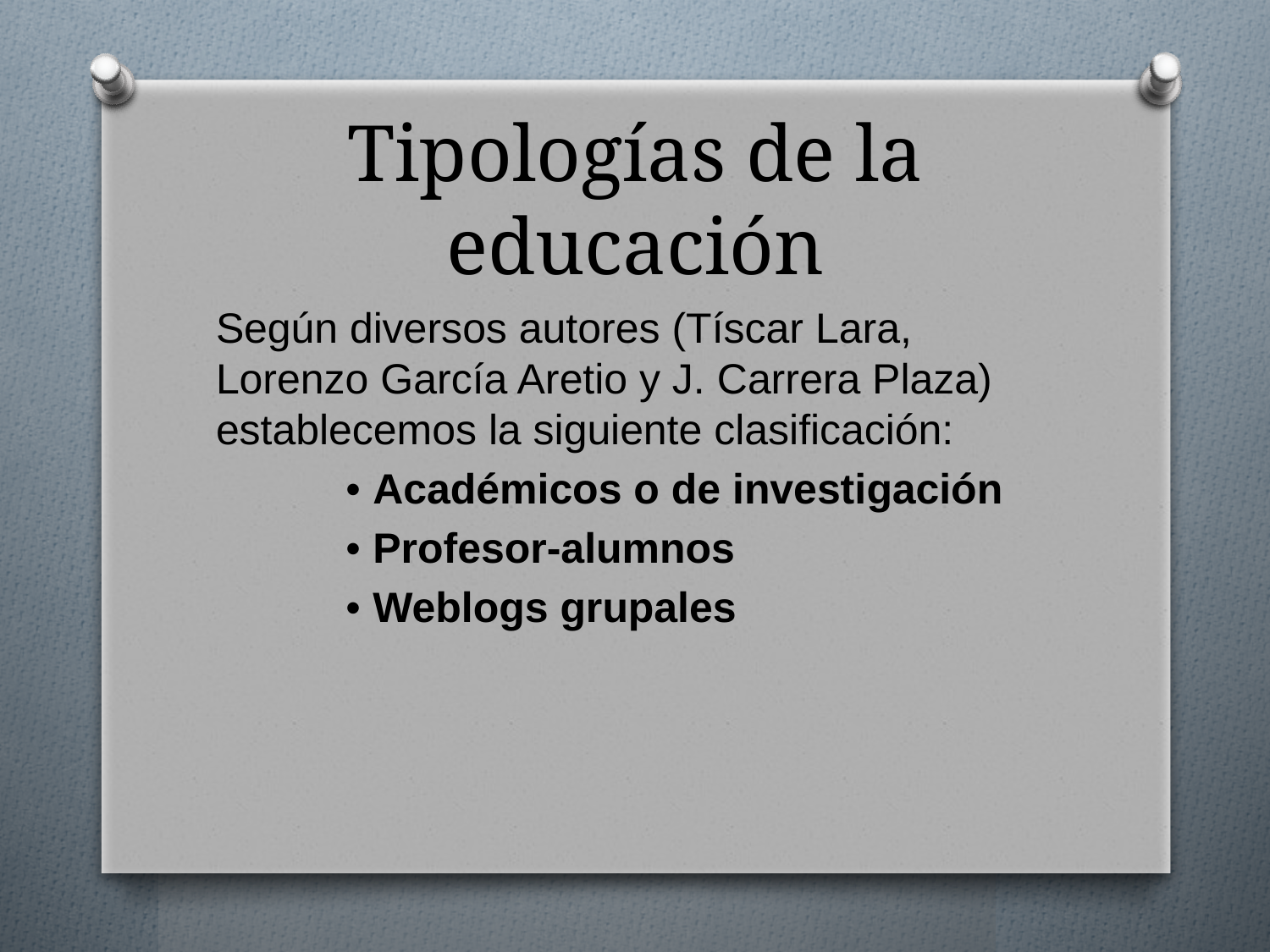

# Tipologías de la educación
Según diversos autores (Tíscar Lara, Lorenzo García Aretio y J. Carrera Plaza) establecemos la siguiente clasificación:
           • Académicos o de investigación
           • Profesor-alumnos
           • Weblogs grupales